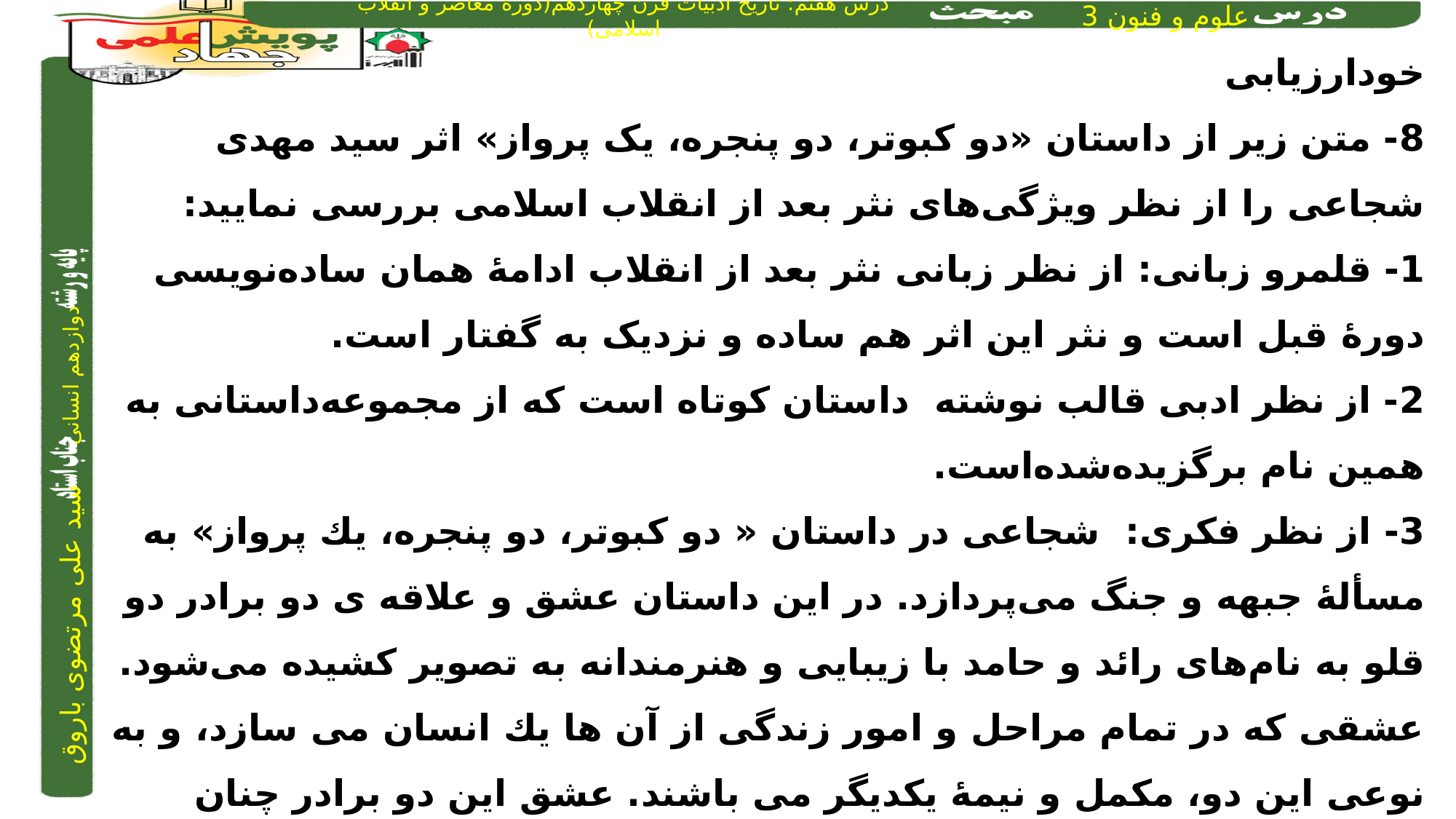

خودارزیابی
8- متن زیر از داستان «دو کبوتر، دو پنجره، یک پرواز» اثر سید مهدی شجاعی را از نظر ویژگی‌های نثر بعد از انقلاب اسلامی بررسی نمایید:
1- قلمرو زبانی: از نظر زبانی نثر بعد از انقلاب ادامۀ همان ساده‌نویسی دورۀ قبل است و نثر این اثر هم ساده و نزدیک به گفتار است.
2- از نظر ادبی قالب نوشته  داستان کوتاه است که از مجموعه‌داستانی به همین نام برگزیده‌شده‌است.
3- از نظر فکری:  شجاعی در داستان « دو كبوتر، دو پنجره، یك پرواز» به مسألۀ جبهه و جنگ می‌پردازد. در این داستان عشق و علاقه ی دو برادر دو قلو به نام‌های رائد و حامد با زیبایی و هنرمندانه به تصویر كشیده می‌شود. عشقی كه در تمام مراحل و امور زندگی از آن ها یك انسان می سازد، و به نوعی این دو، مكمل و نیمۀ یكدیگر می باشند. عشق این دو برادر چنان است كه حتی شهادت هردو با هم است و سرانجام در بهشت زهرا كنار هم دفن می شوند.